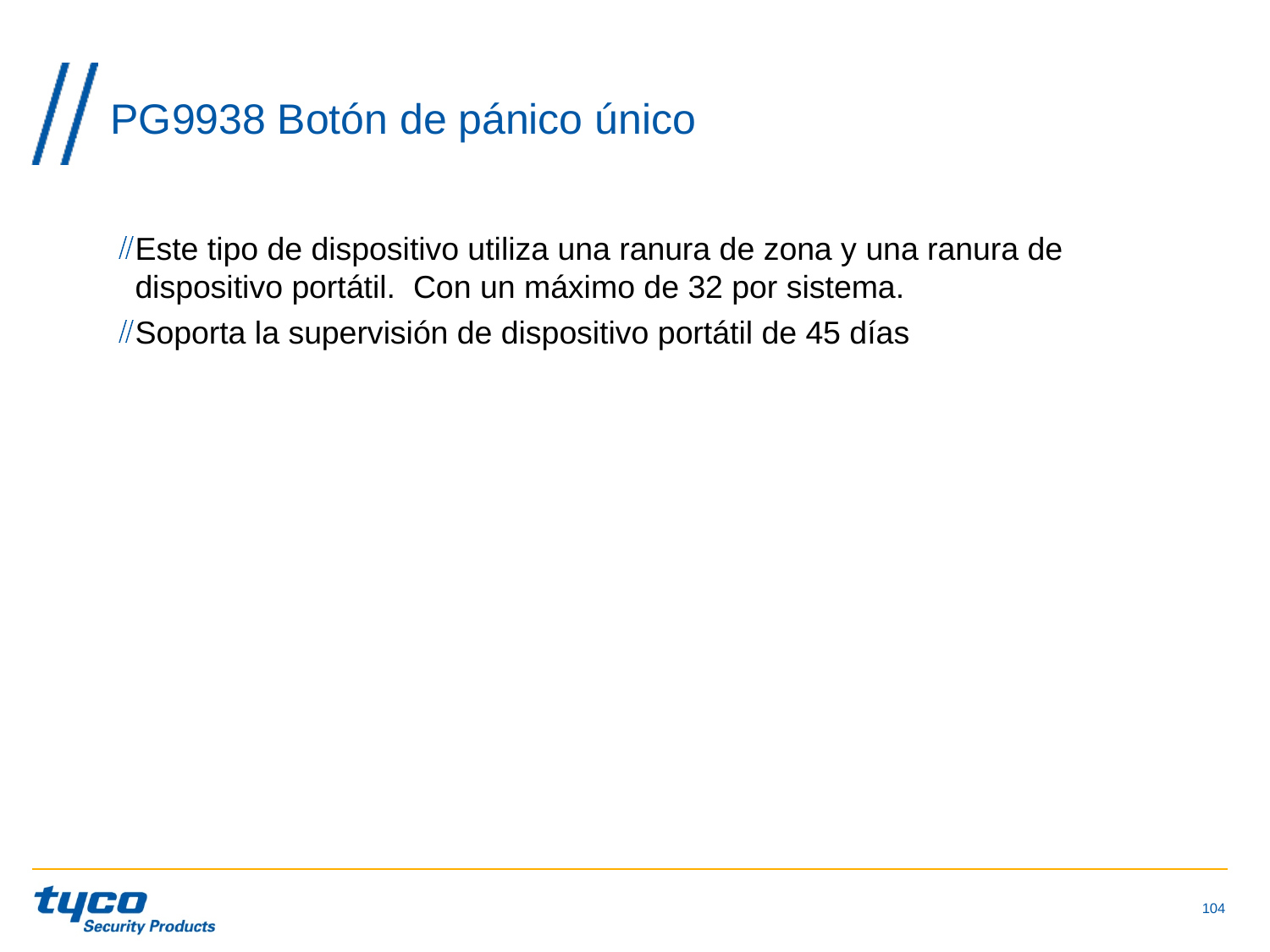

# PG9938 Botón de pánico único
Este tipo de dispositivo utiliza una ranura de zona y una ranura de dispositivo portátil.  Con un máximo de 32 por sistema.
Soporta la supervisión de dispositivo portátil de 45 días

104